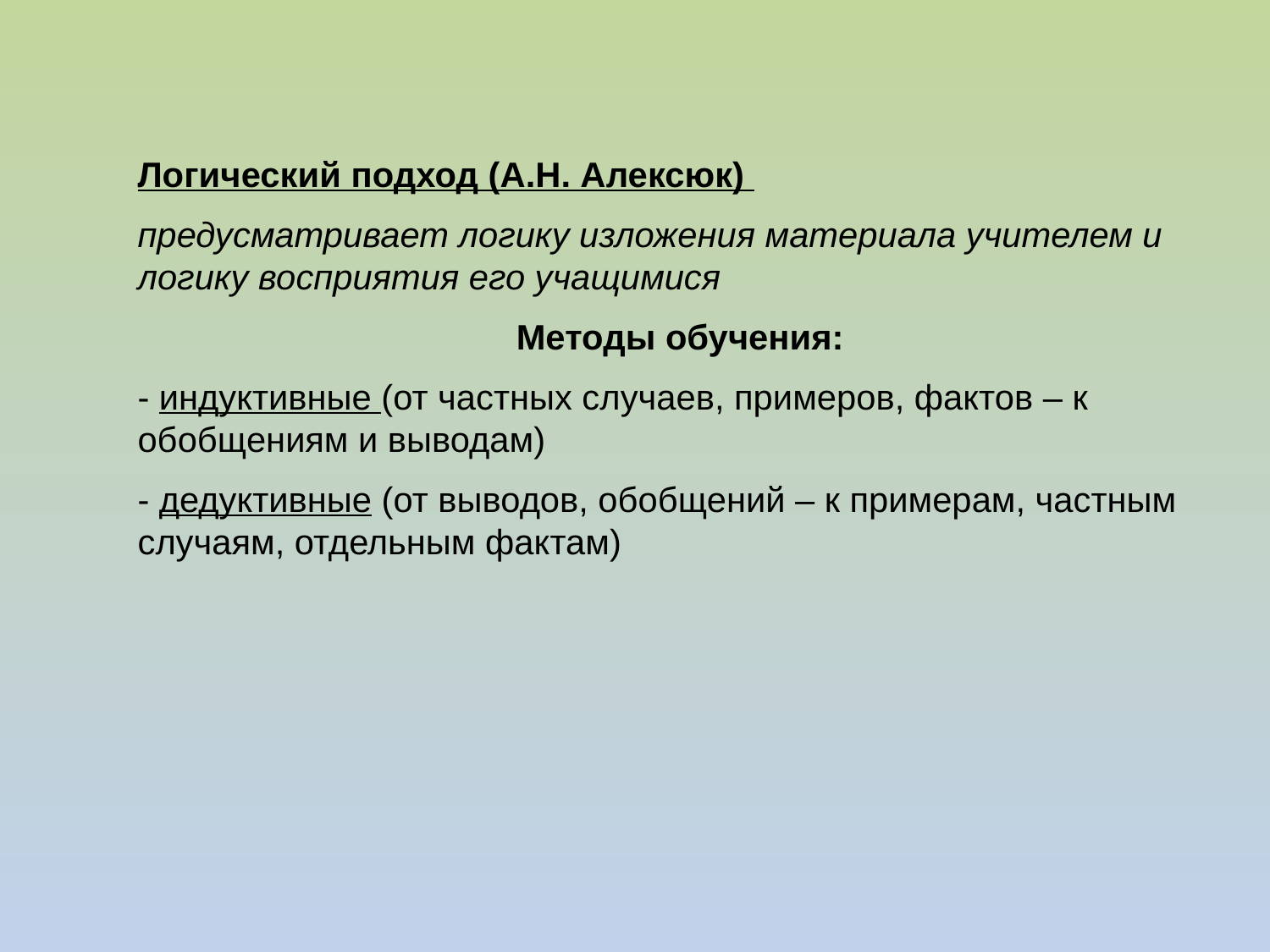

Логический подход (А.Н. Алексюк)
предусматривает логику изложения материала учителем и логику восприятия его учащимися
Методы обучения:
- индуктивные (от частных случаев, примеров, фактов – к обобщениям и выводам)
- дедуктивные (от выводов, обобщений – к примерам, частным случаям, отдельным фактам)